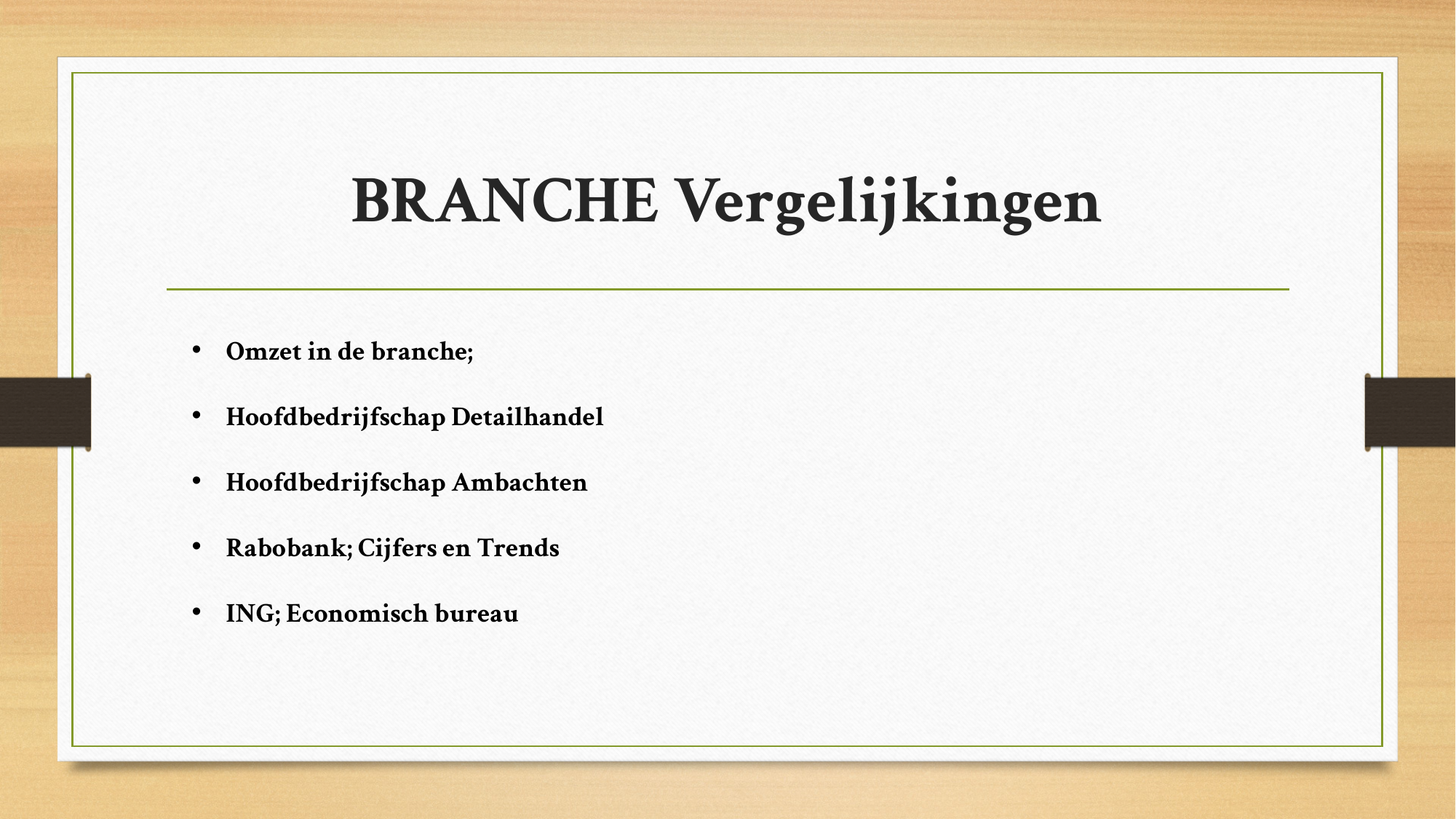

# BRANCHE Vergelijkingen
Omzet in de branche;

Hoofdbedrijfschap Detailhandel

Hoofdbedrijfschap Ambachten

Rabobank; Cijfers en Trends

ING; Economisch bureau